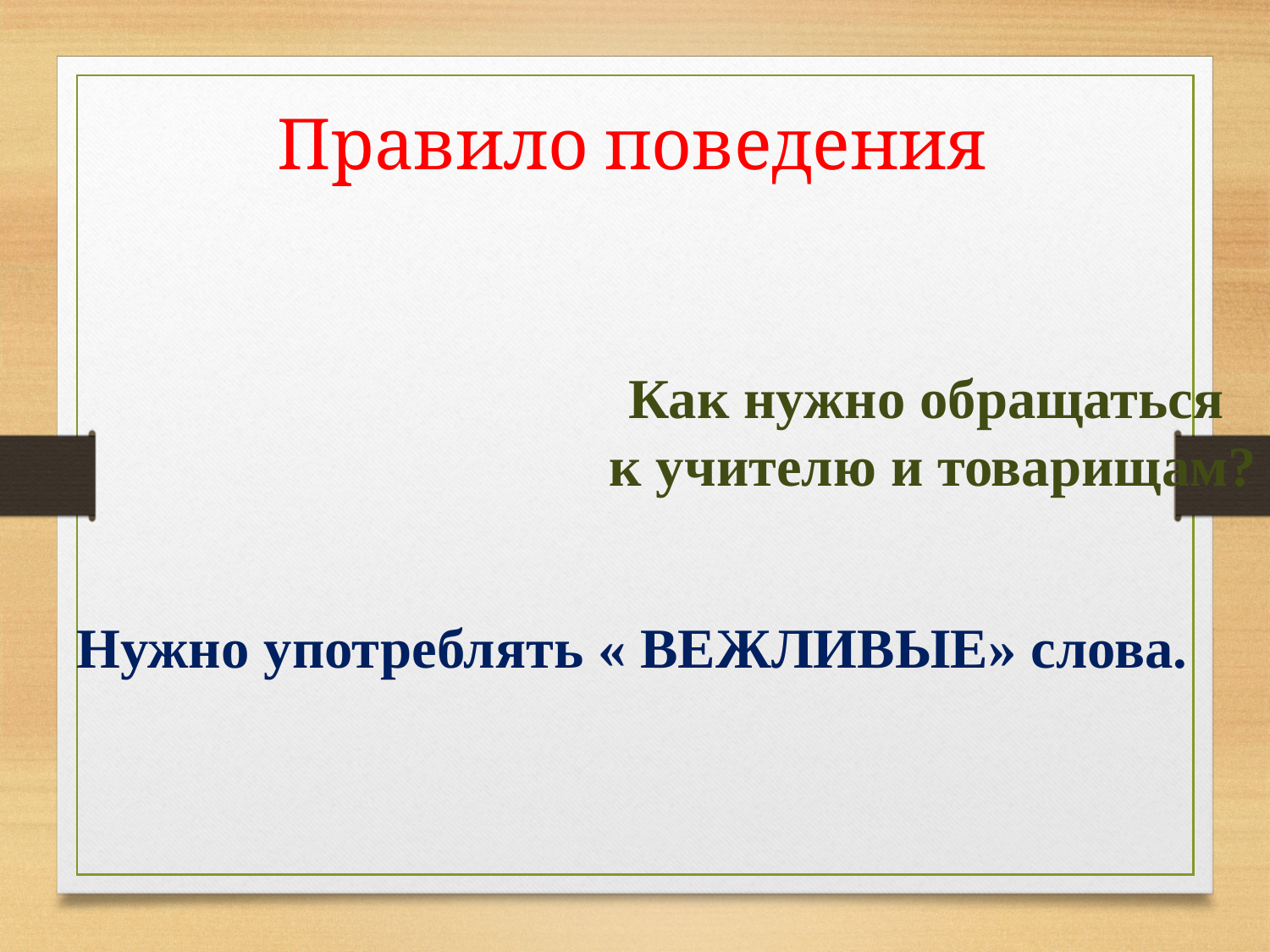

# Правило поведения
Как нужно обращаться
 к учителю и товарищам?
Нужно употреблять « ВЕЖЛИВЫЕ» слова.